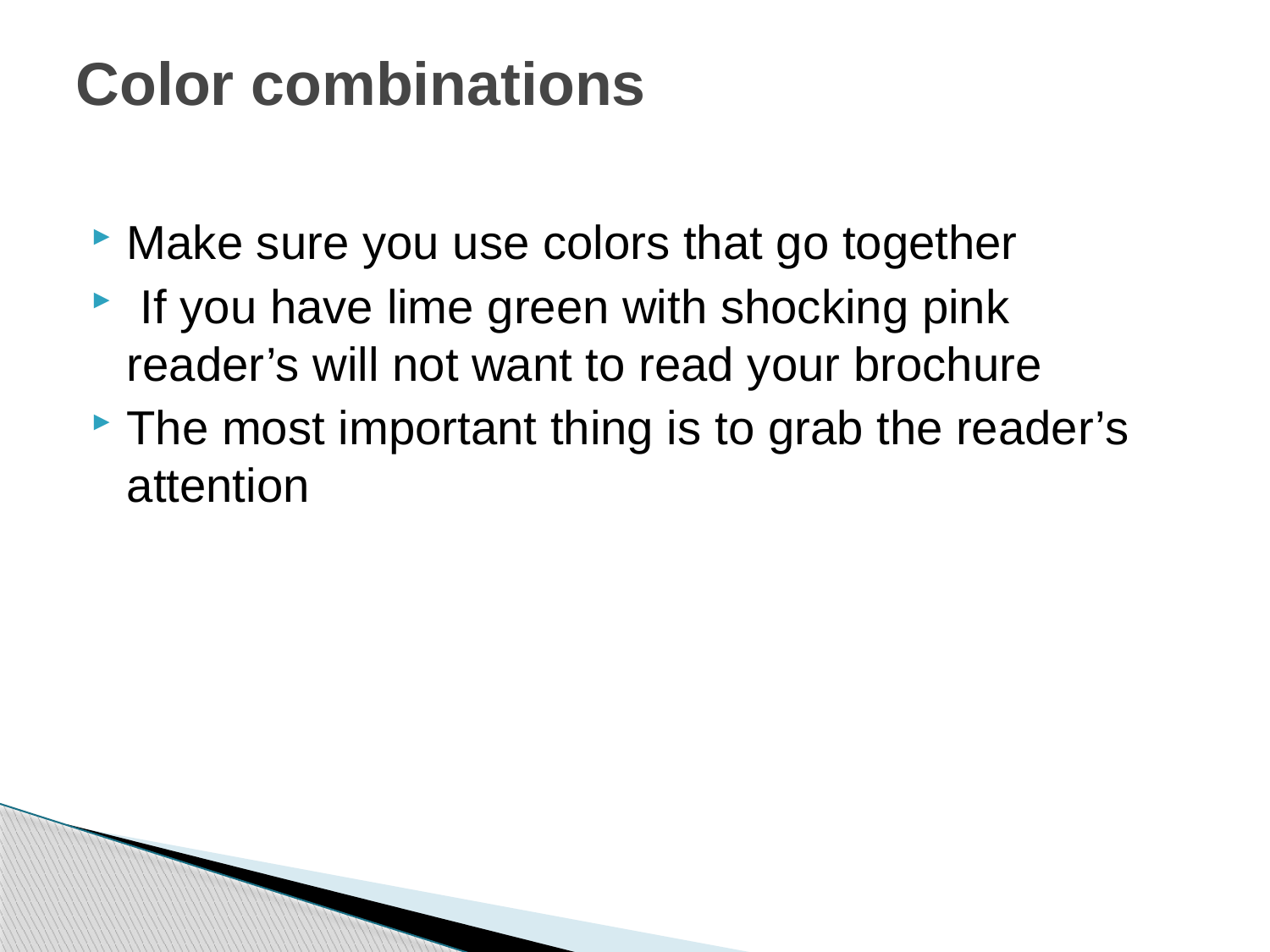

# Color combinations
Make sure you use colors that go together
 If you have lime green with shocking pink reader’s will not want to read your brochure
The most important thing is to grab the reader’s attention